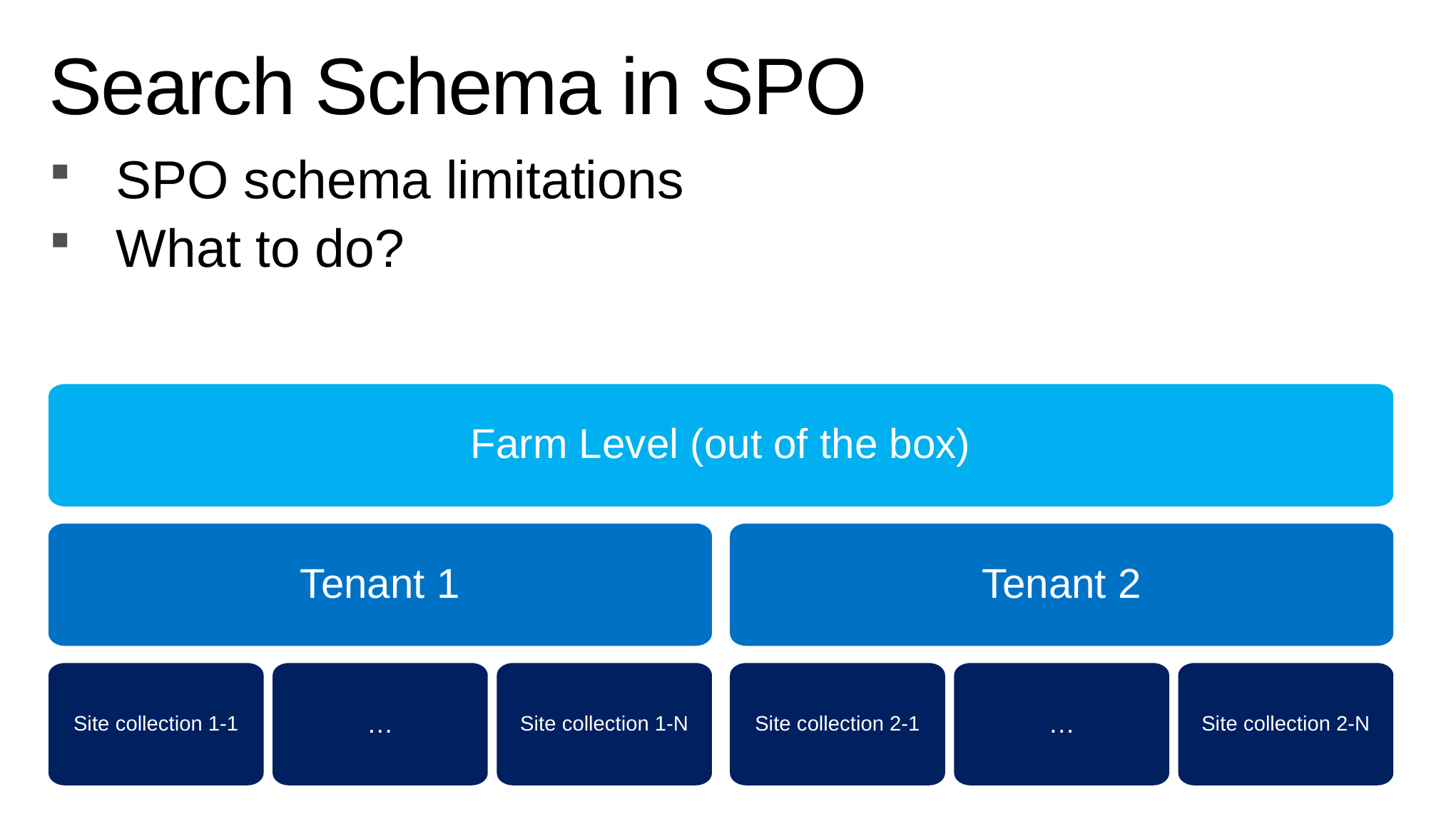

# Search Schema in SPO
SPO schema limitations
What to do?
Farm Level (out of the box)
Tenant 1
Tenant 2
Site collection 1-1
…
Site collection 1-N
Site collection 2-1
…
Site collection 2-N